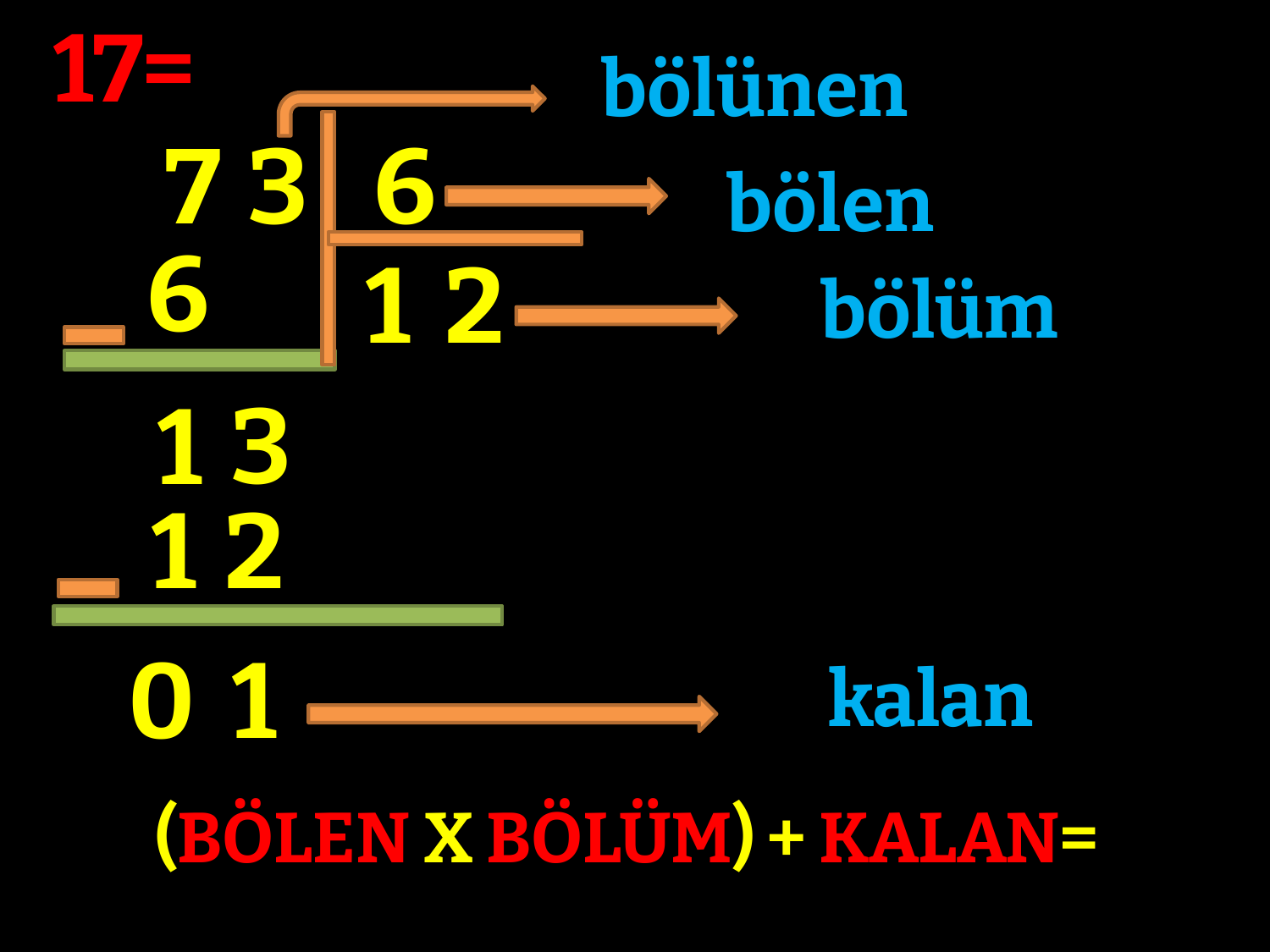

17=
bölünen

3
7
6
bölen

6
1
2
bölüm
#

3
1
1
2

0
1
kalan

(BÖLEN X BÖLÜM) + KALAN=